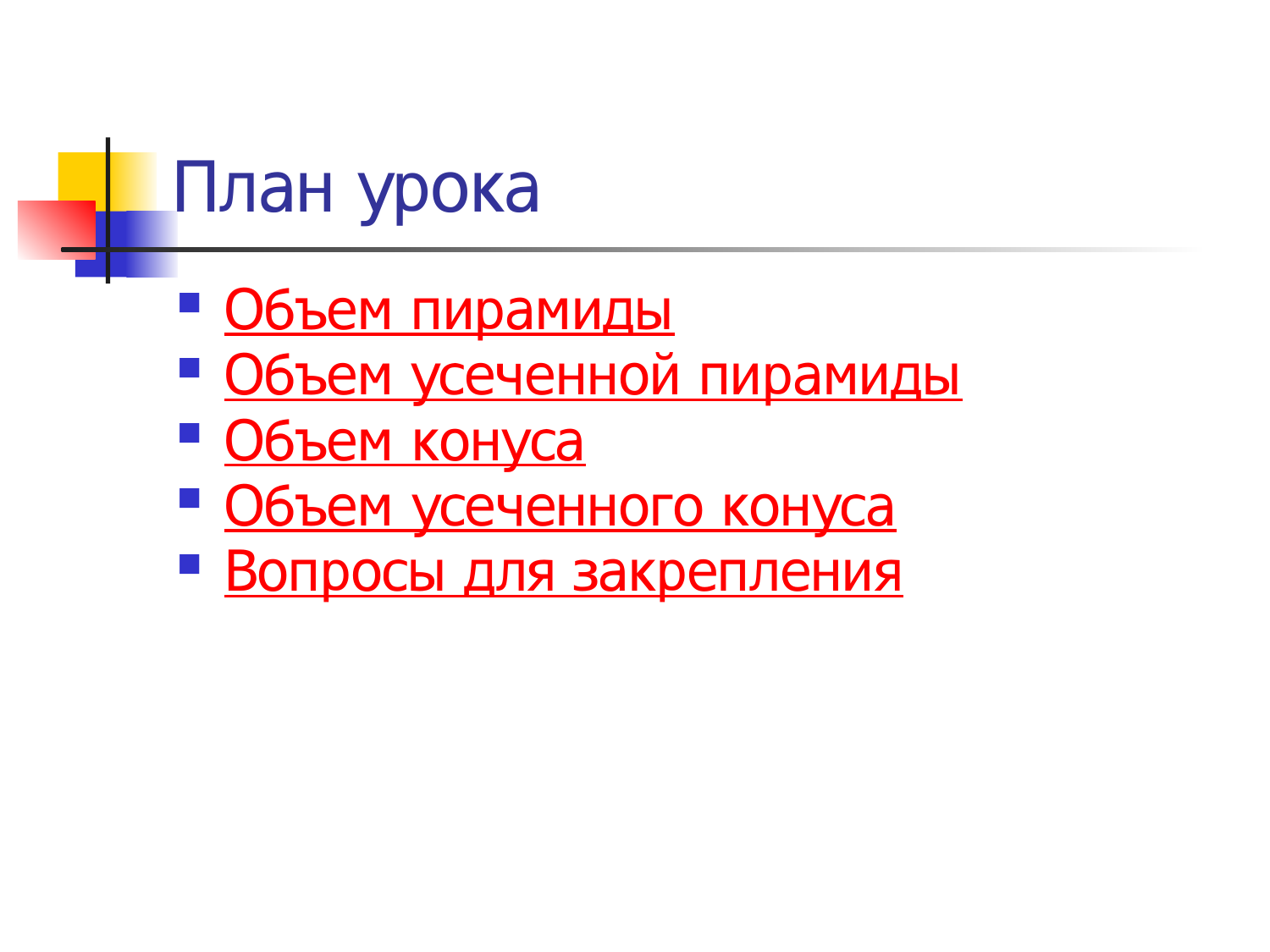

# План урока
Объем пирамиды
Объем усеченной пирамиды
Объем конуса
Объем усеченного конуса
Вопросы для закрепления